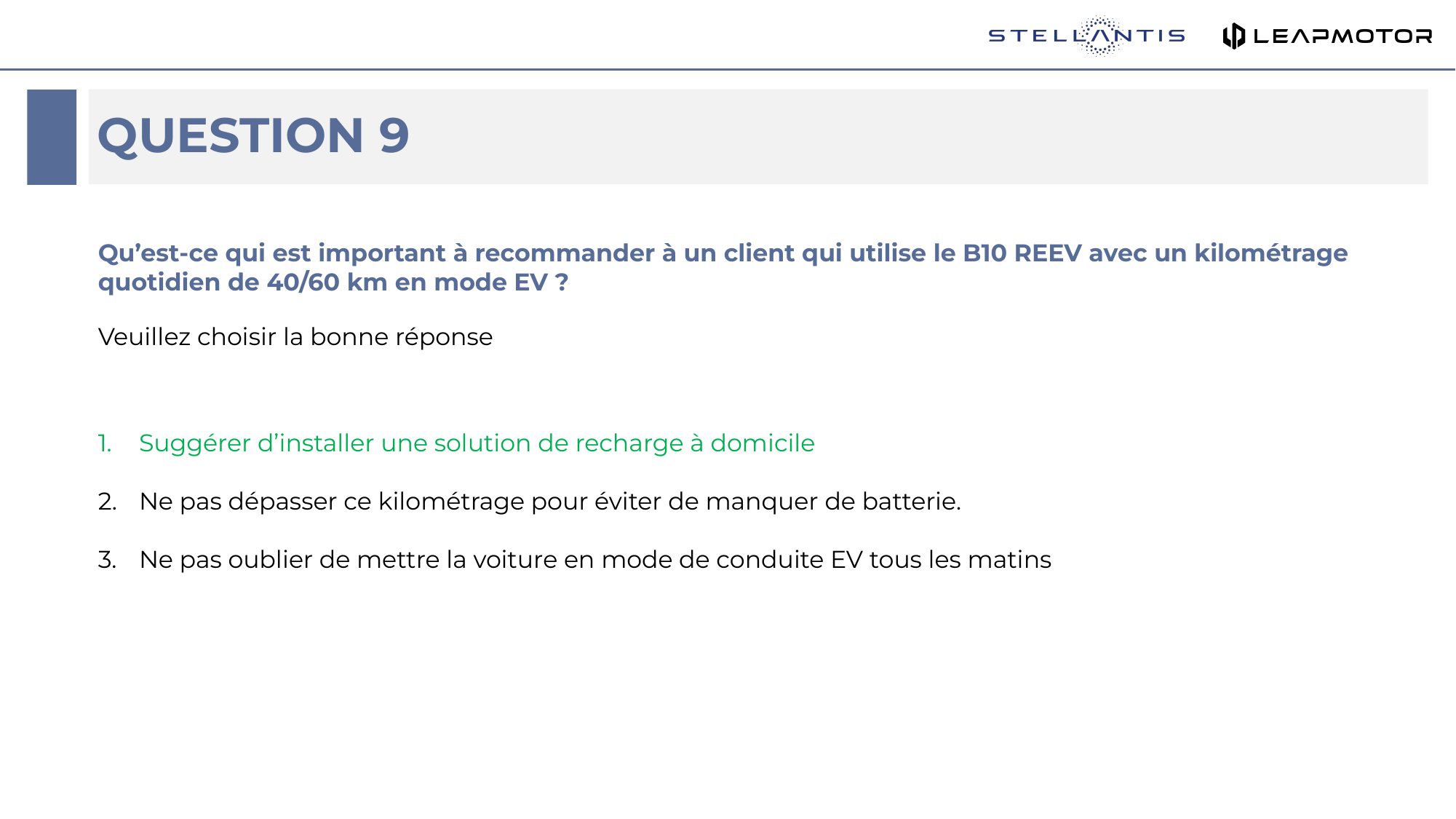

# Question 9
Qu’est-ce qui est important à recommander à un client qui utilise le B10 REEV avec un kilométrage quotidien de 40/60 km en mode EV ?
Veuillez choisir la bonne réponse
Suggérer d’installer une solution de recharge à domicile

Ne pas dépasser ce kilométrage pour éviter de manquer de batterie.

Ne pas oublier de mettre la voiture en mode de conduite EV tous les matins